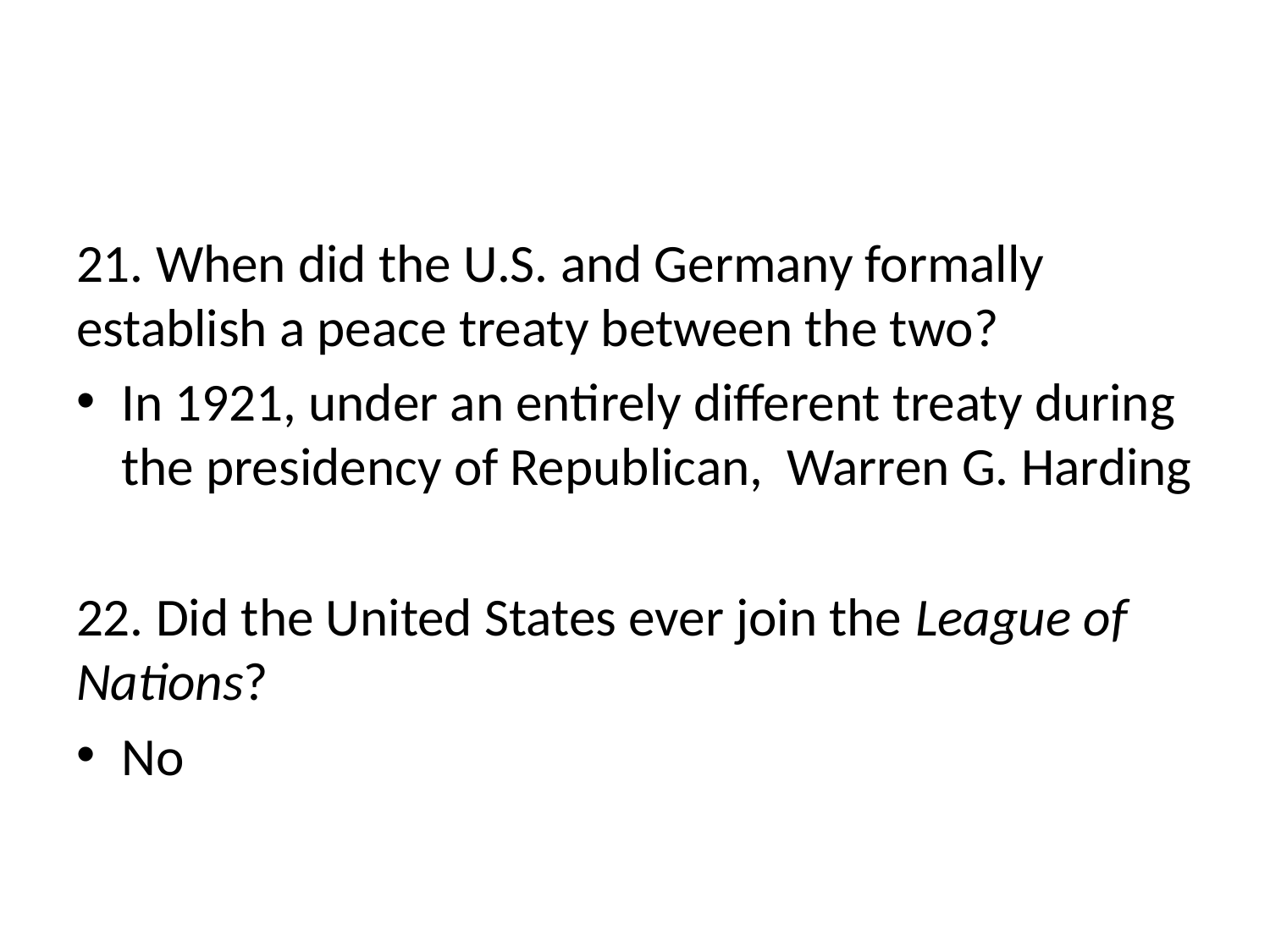

#
21. When did the U.S. and Germany formally establish a peace treaty between the two?
In 1921, under an entirely different treaty during the presidency of Republican,  Warren G. Harding

22. Did the United States ever join the League of Nations?
No